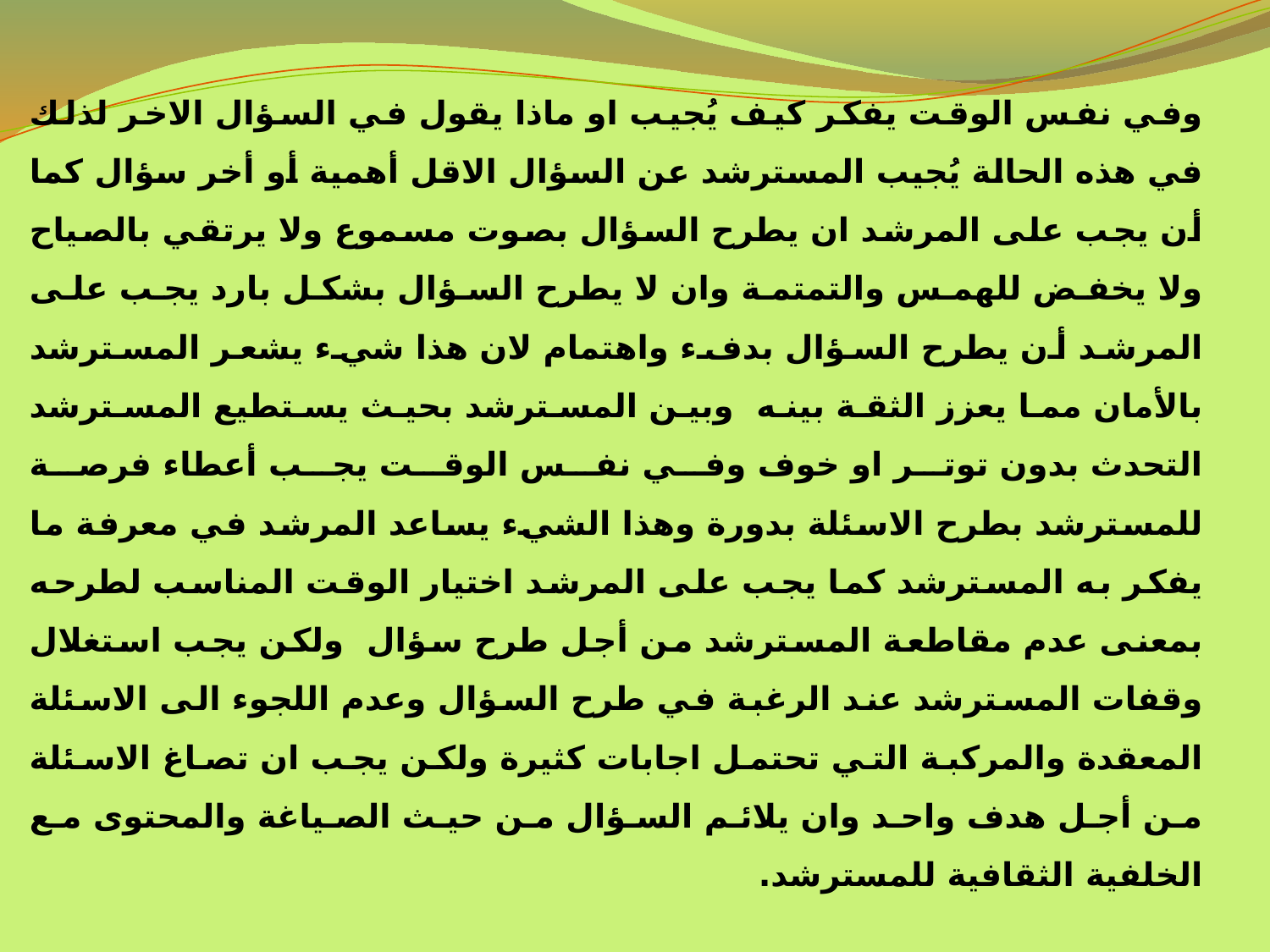

وفي نفس الوقت يفكر كيف يُجيب او ماذا يقول في السؤال الاخر لذلك في هذه الحالة يُجيب المسترشد عن السؤال الاقل أهمية أو أخر سؤال كما أن يجب على المرشد ان يطرح السؤال بصوت مسموع ولا يرتقي بالصياح ولا يخفض للهمس والتمتمة وان لا يطرح السؤال بشكل بارد يجب على المرشد أن يطرح السؤال بدفء واهتمام لان هذا شيء يشعر المسترشد بالأمان مما يعزز الثقة بينه  وبين المسترشد بحيث يستطيع المسترشد التحدث بدون توتر او خوف وفي نفس الوقت يجب أعطاء فرصة للمسترشد بطرح الاسئلة بدورة وهذا الشيء يساعد المرشد في معرفة ما يفكر به المسترشد كما يجب على المرشد اختيار الوقت المناسب لطرحه بمعنى عدم مقاطعة المسترشد من أجل طرح سؤال  ولكن يجب استغلال وقفات المسترشد عند الرغبة في طرح السؤال وعدم اللجوء الى الاسئلة المعقدة والمركبة التي تحتمل اجابات كثيرة ولكن يجب ان تصاغ الاسئلة من أجل هدف واحد وان يلائم السؤال من حيث الصياغة والمحتوى مع الخلفية الثقافية للمسترشد.